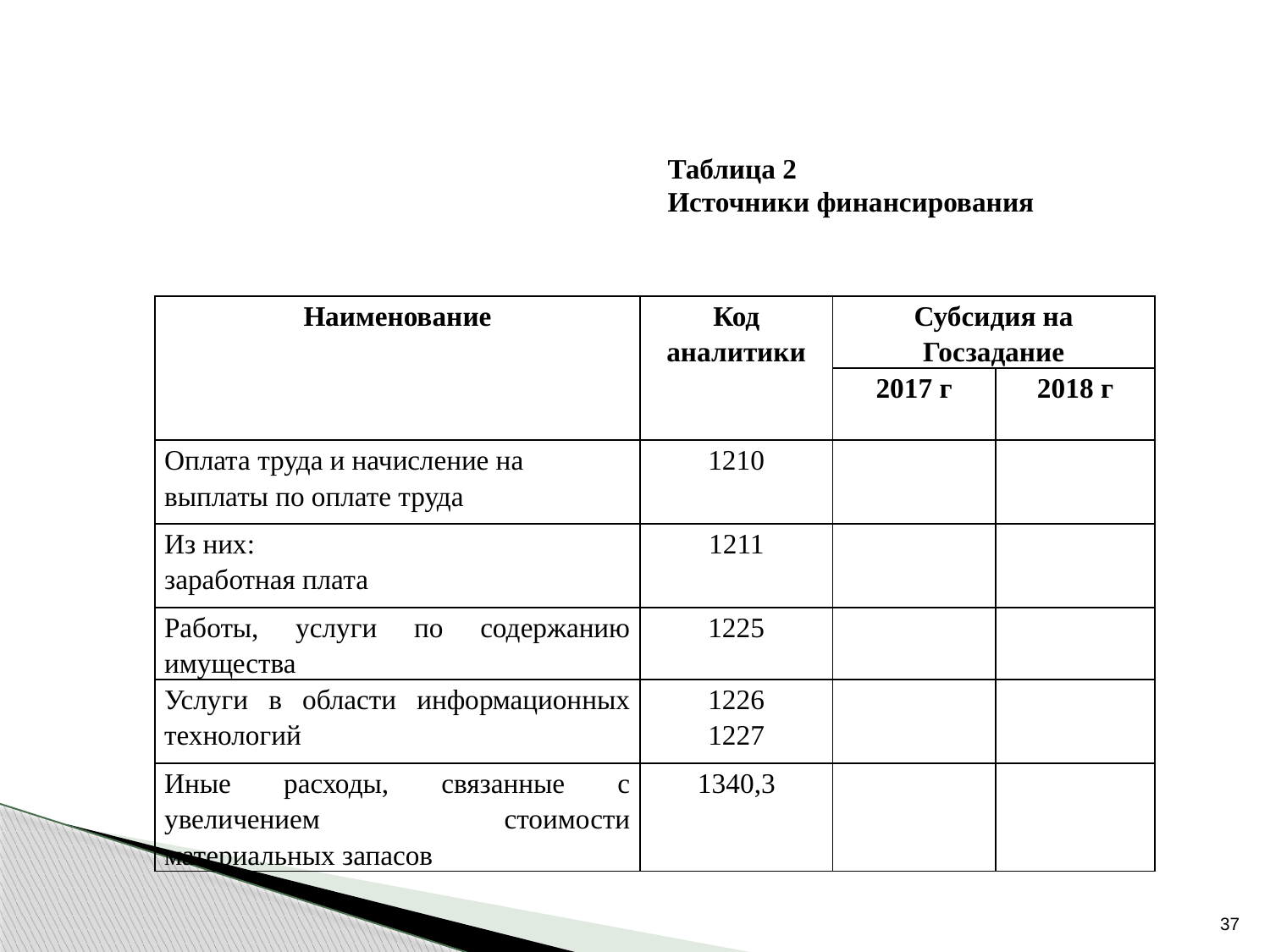

Таблица 2
Источники финансирования

| Наименование | Код аналитики | Субсидия на Госзадание |  |
| --- | --- | --- | --- |
|  |  | 2017 г | 2018 г |
| Оплата труда и начисление на выплаты по оплате труда | 1210 |  |  |
| Из них: заработная плата | 1211 |  |  |
| Работы, услуги по содержанию имущества | 1225 |  |  |
| Услуги в области информационных технологий | 1226 1227 |  |  |
| Иные расходы, связанные с увеличением стоимости материальных запасов | 1340,3 |  |  |
37